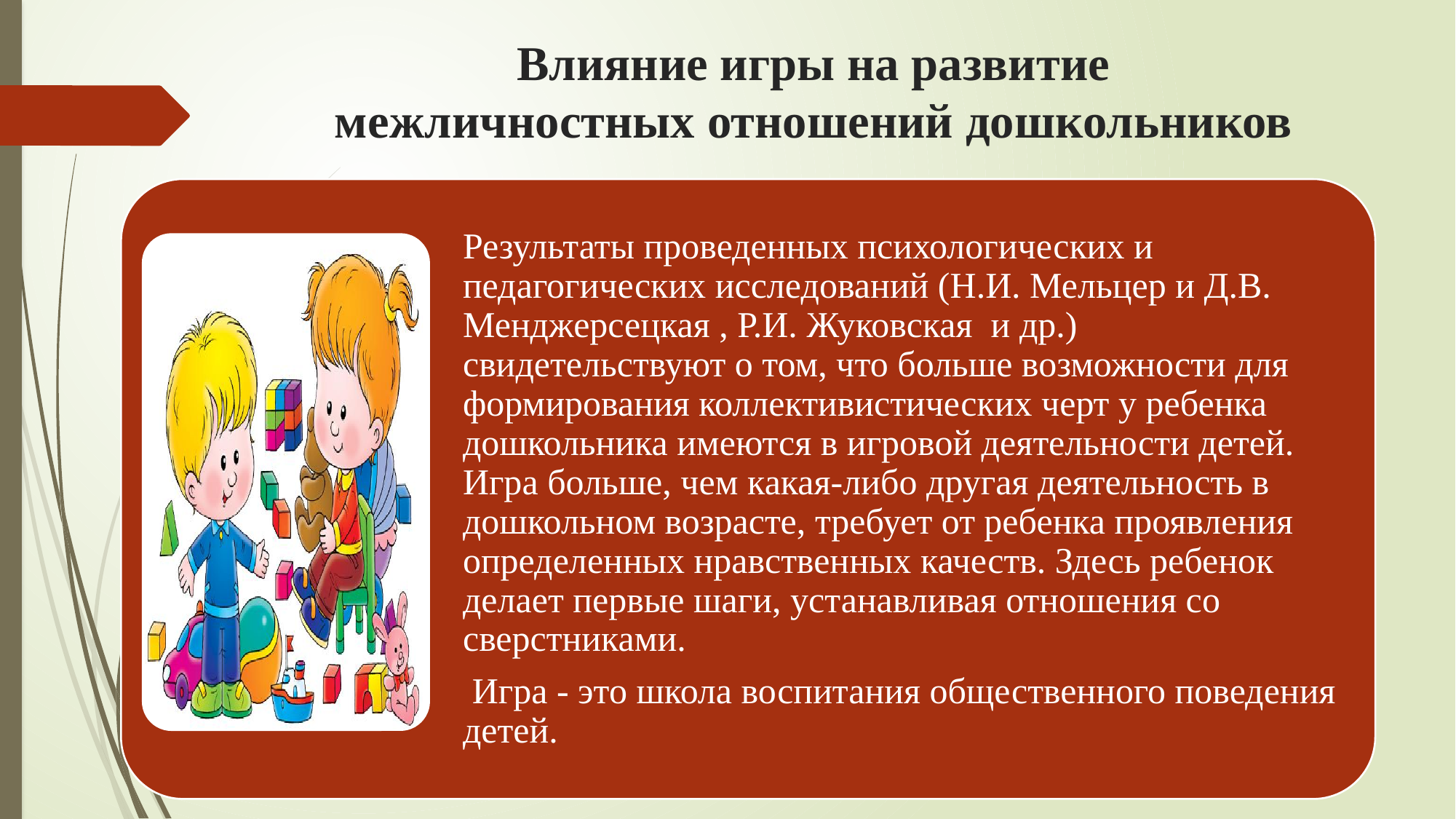

# Влияние игры на развитие межличностных отношений дошкольников
Результаты проведенных психологических и педагогических исследований (Н.И. Мельцер и Д.В. Менджерсецкая , Р.И. Жуковская  и др.) свидетельствуют о том, что больше возможности для формирования коллективистических черт у ребенка дошкольника имеются в игровой деятельности детей. Игра больше, чем какая-либо другая деятельность в дошкольном возрасте, требует от ребенка проявления определенных нравственных качеств. Здесь ребенок делает первые шаги, устанавливая отношения со сверстниками.
 Игра - это школа воспитания общественного поведения детей.